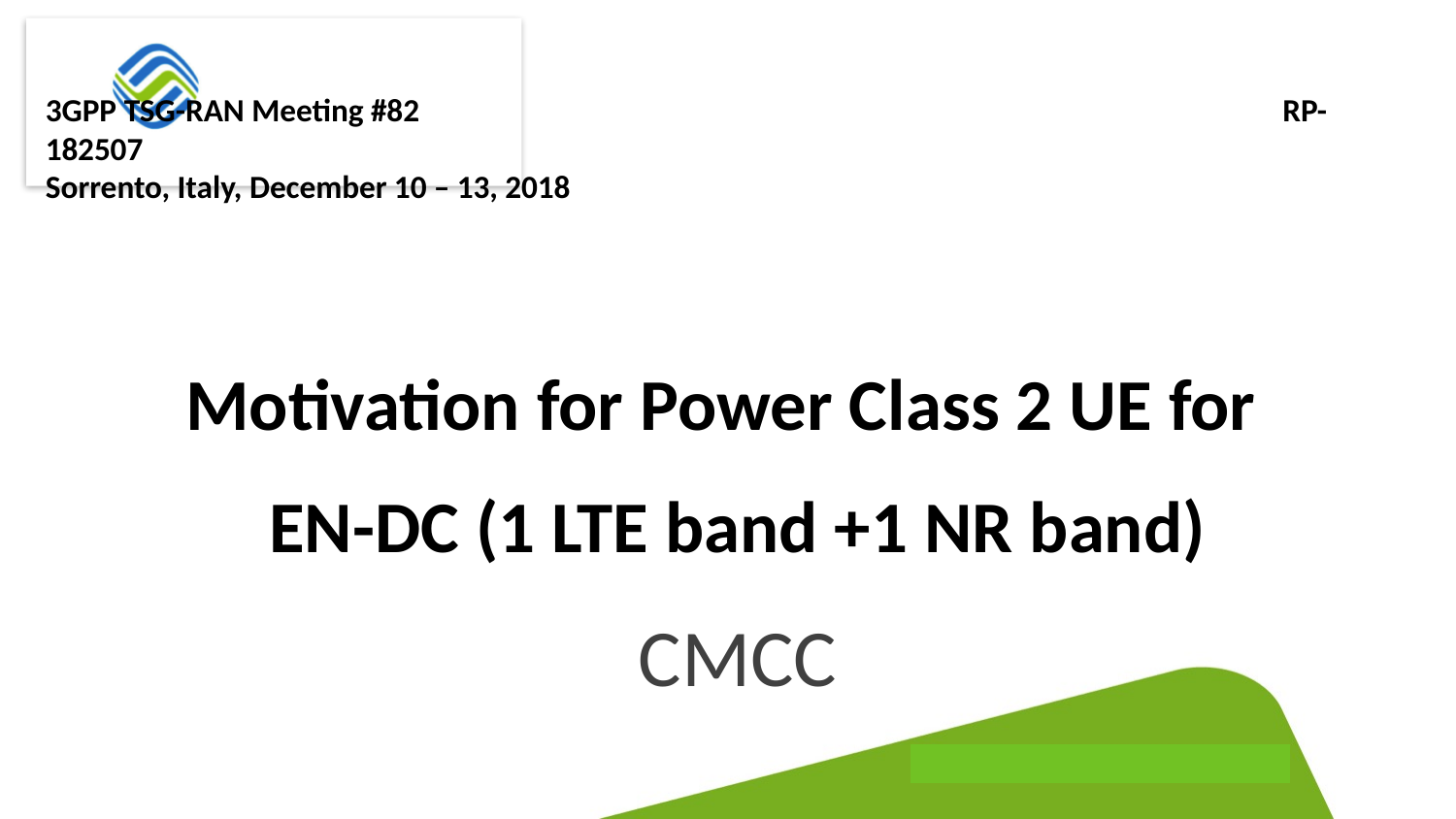

3GPP TSG-RAN Meeting #82		                                                                                          RP-182507
Sorrento, Italy, December 10 – 13, 2018

# Motivation for Power Class 2 UE for   EN-DC (1 LTE band +1 NR band) CMCC